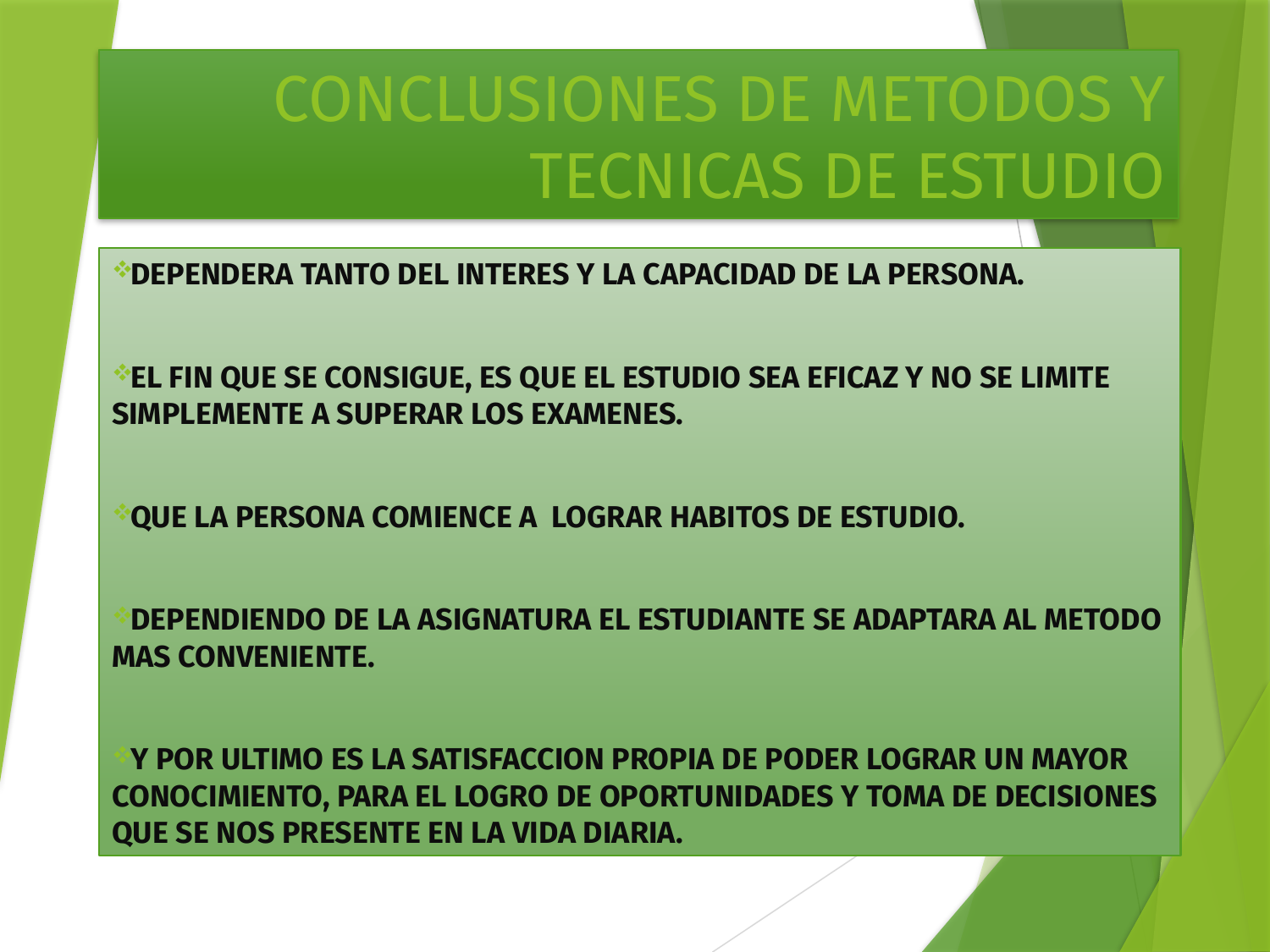

# CONCLUSIONES DE METODOS Y TECNICAS DE ESTUDIO
DEPENDERA TANTO DEL INTERES Y LA CAPACIDAD DE LA PERSONA.

EL FIN QUE SE CONSIGUE, ES QUE EL ESTUDIO SEA EFICAZ Y NO SE LIMITE SIMPLEMENTE A SUPERAR LOS EXAMENES.

QUE LA PERSONA COMIENCE A  LOGRAR HABITOS DE ESTUDIO.

DEPENDIENDO DE LA ASIGNATURA EL ESTUDIANTE SE ADAPTARA AL METODO MAS CONVENIENTE.

Y POR ULTIMO ES LA SATISFACCION PROPIA DE PODER LOGRAR UN MAYOR CONOCIMIENTO, PARA EL LOGRO DE OPORTUNIDADES Y TOMA DE DECISIONES QUE SE NOS PRESENTE EN LA VIDA DIARIA.